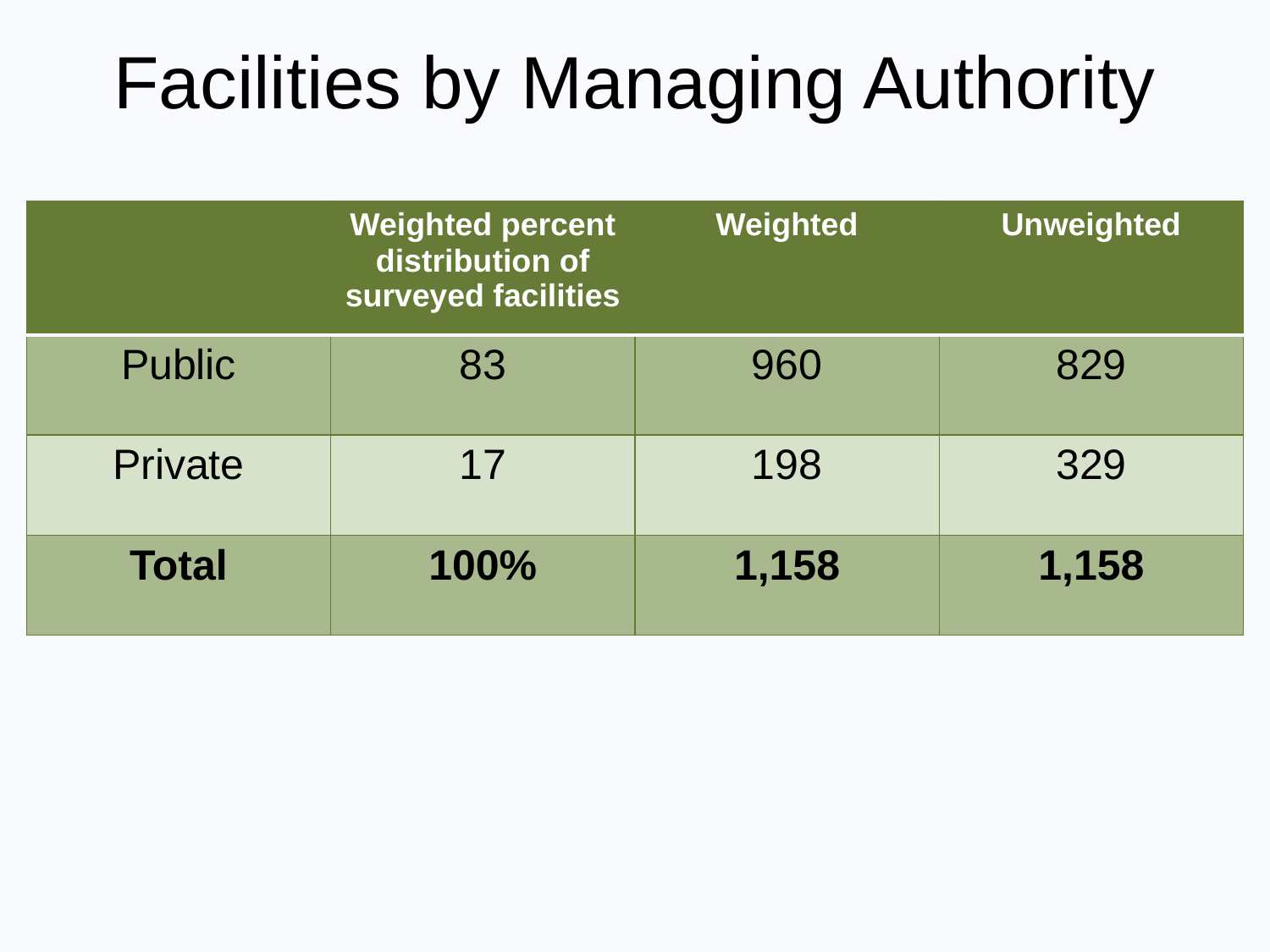

# Facilities by Managing Authority
|  | Weighted percent distribution of surveyed facilities | Weighted | Unweighted |
| --- | --- | --- | --- |
| Public | 83 | 960 | 829 |
| Private | 17 | 198 | 329 |
| Total | 100% | 1,158 | 1,158 |